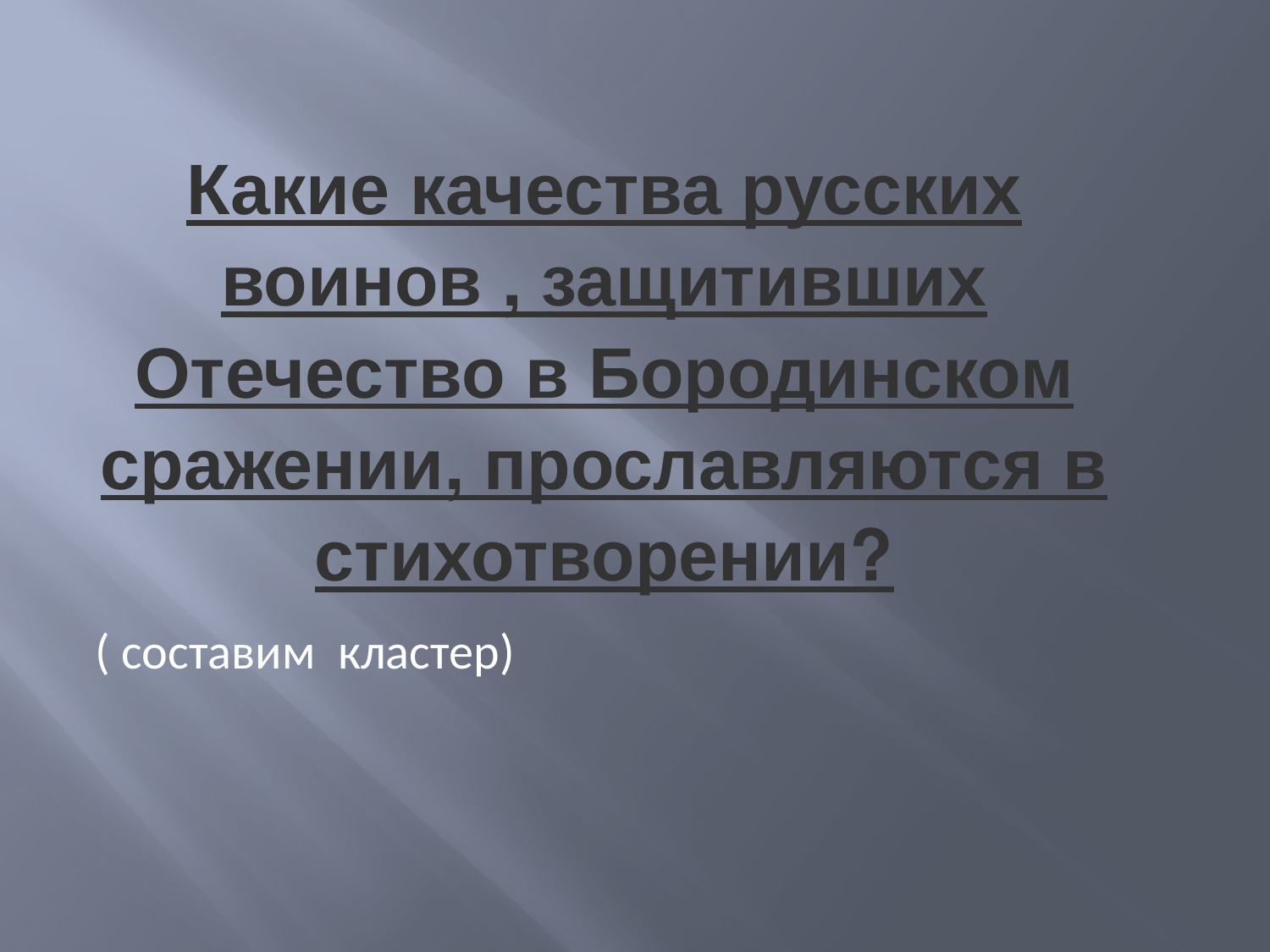

# Какие качества русских воинов , защитивших Отечество в Бородинском сражении, прославляются в стихотворении?

( составим  кластер)